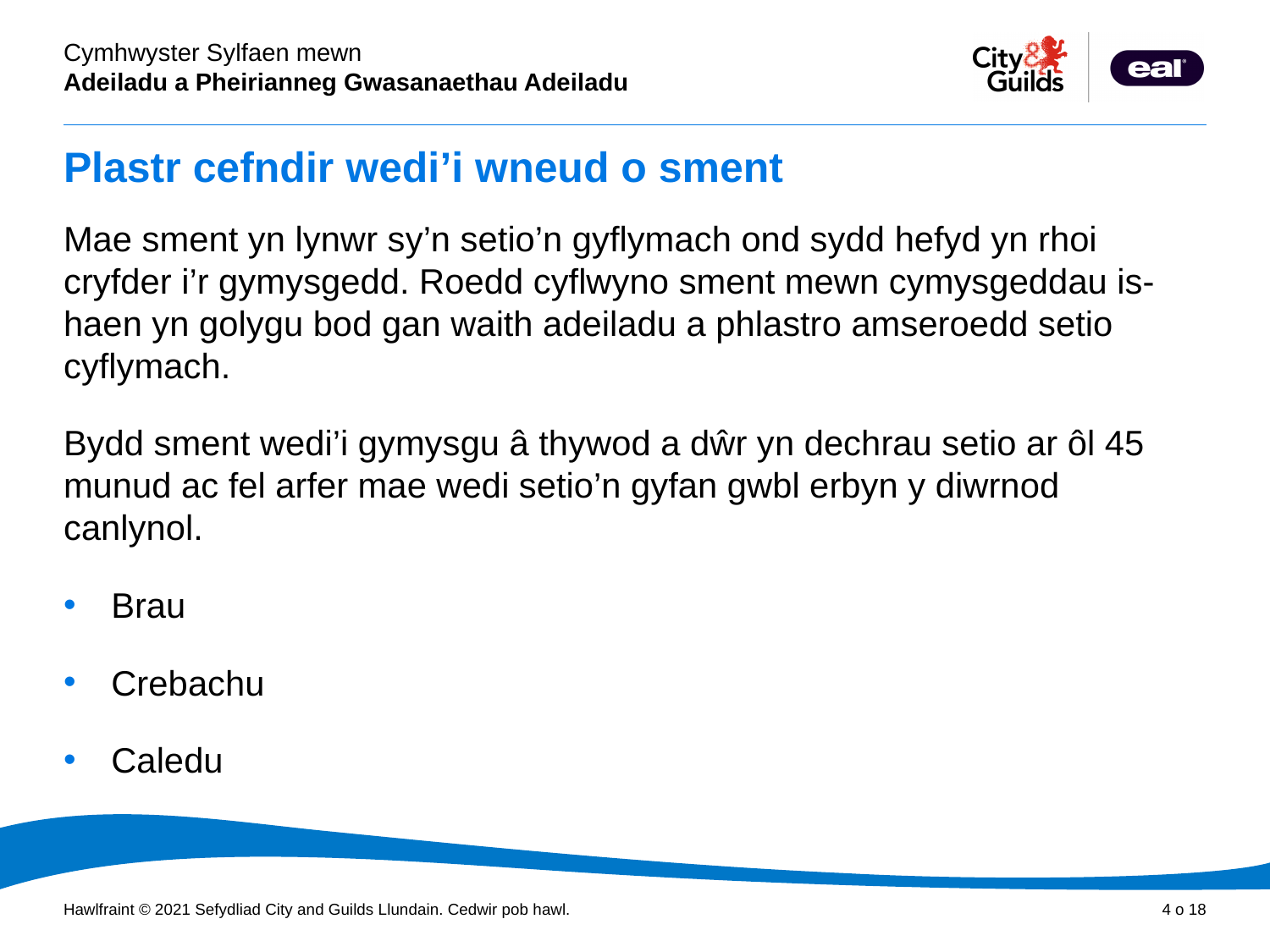

# Plastr cefndir wedi’i wneud o sment
Mae sment yn lynwr sy’n setio’n gyflymach ond sydd hefyd yn rhoi cryfder i’r gymysgedd. Roedd cyflwyno sment mewn cymysgeddau is-haen yn golygu bod gan waith adeiladu a phlastro amseroedd setio cyflymach.
Bydd sment wedi’i gymysgu â thywod a dŵr yn dechrau setio ar ôl 45 munud ac fel arfer mae wedi setio’n gyfan gwbl erbyn y diwrnod canlynol.
Brau
Crebachu
Caledu